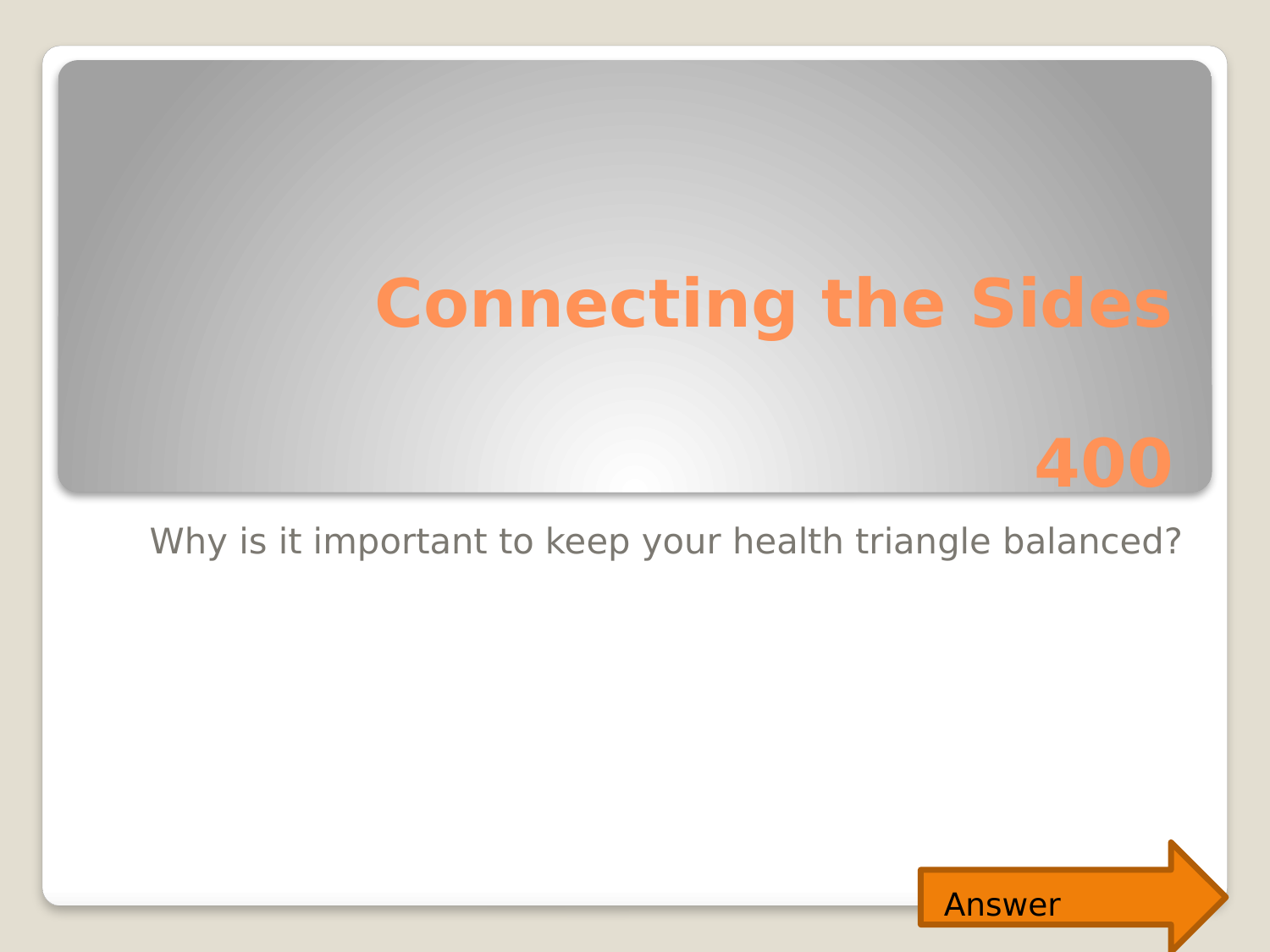

# Connecting the Sides 400
Why is it important to keep your health triangle balanced?

Answer